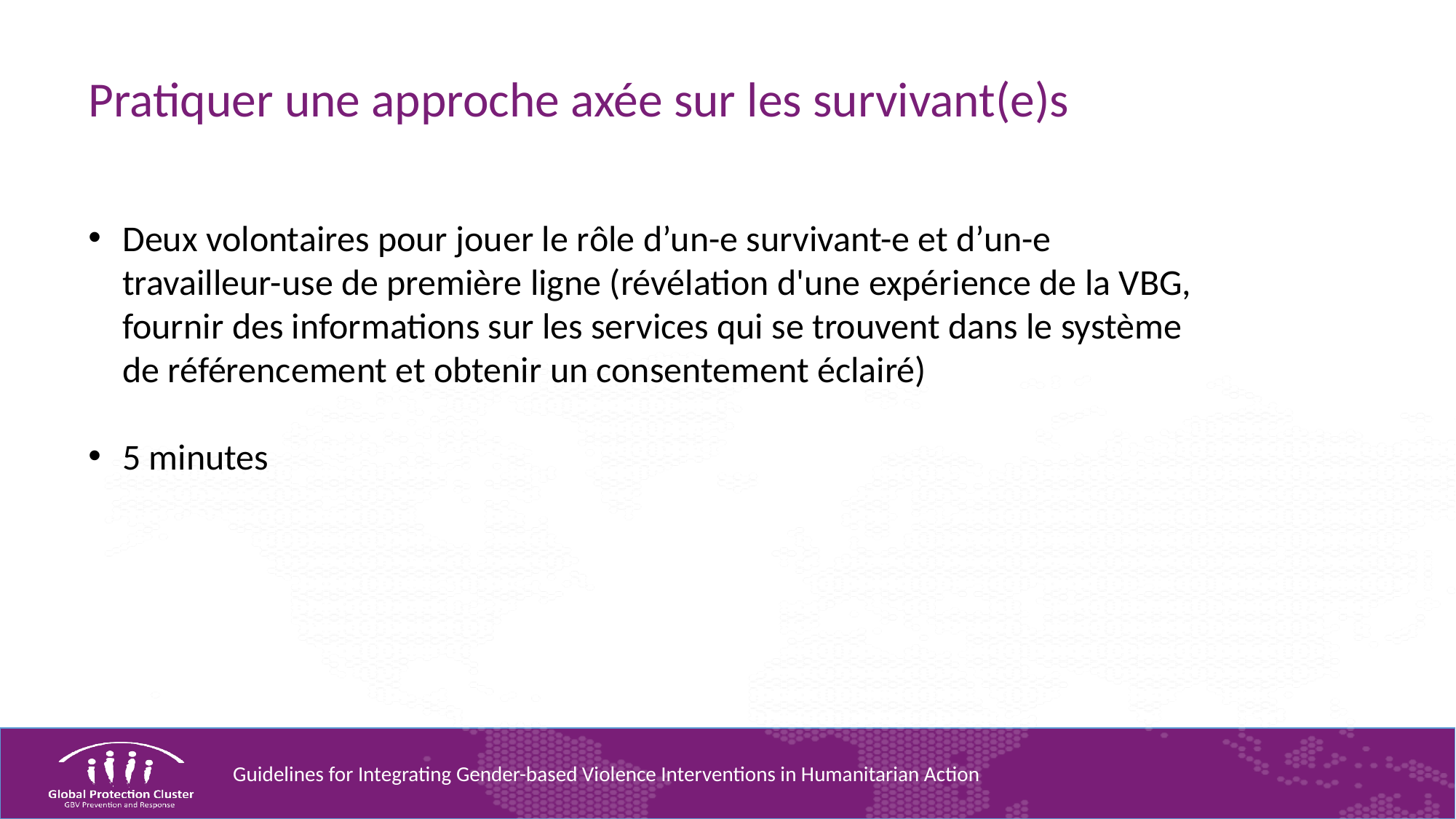

# Pratiquer une approche axée sur les survivant(e)s

Deux volontaires pour jouer le rôle d’un-e survivant-e et d’un-e travailleur-use de première ligne (révélation d'une expérience de la VBG, fournir des informations sur les services qui se trouvent dans le système de référencement et obtenir un consentement éclairé)

5 minutes